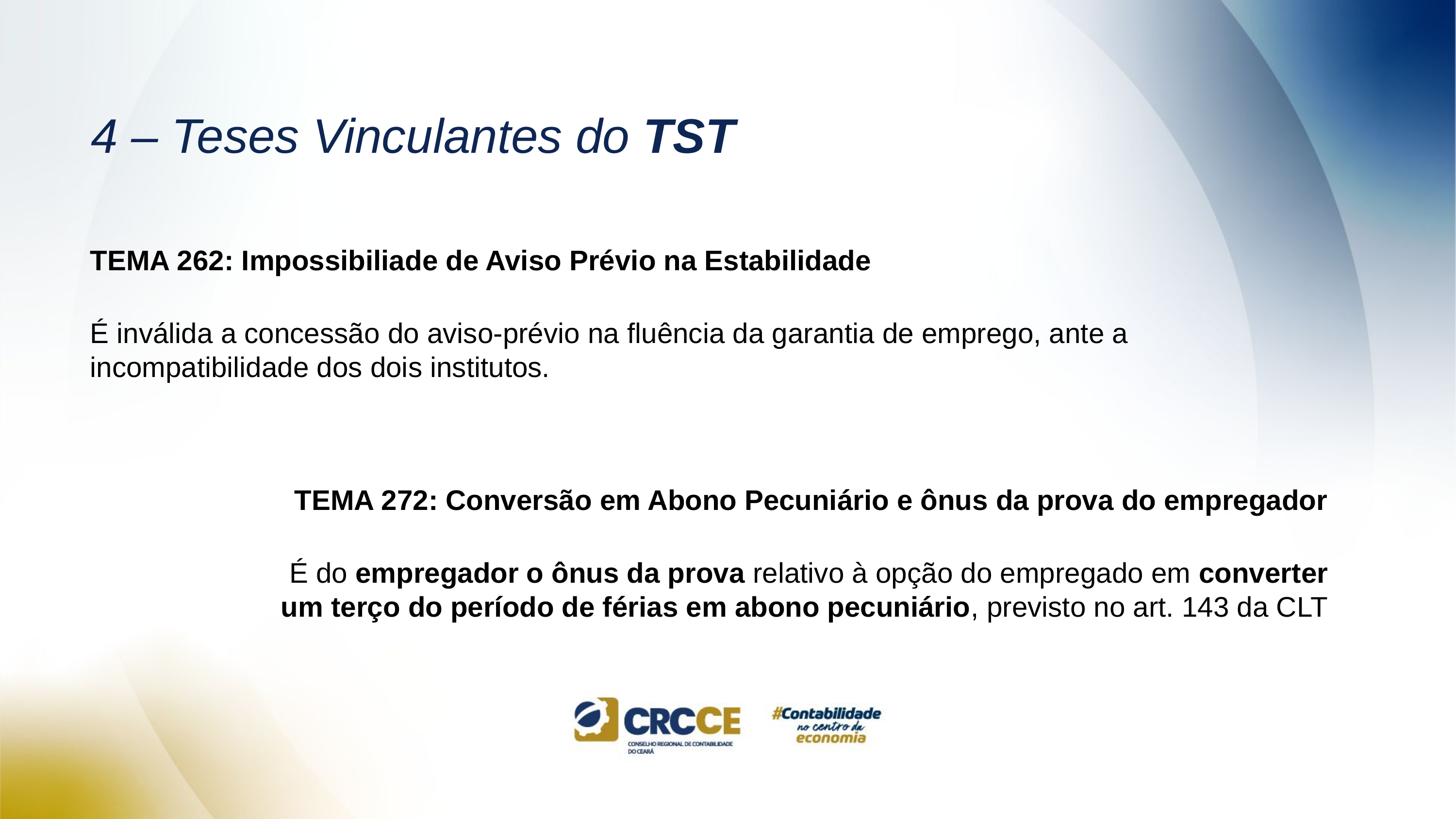

# 4 – Teses Vinculantes do TST
TEMA 262: Impossibiliade de Aviso Prévio na Estabilidade

É inválida a concessão do aviso-prévio na fluência da garantia de emprego, ante a incompatibilidade dos dois institutos.
TEMA 272: Conversão em Abono Pecuniário e ônus da prova do empregador

É do empregador o ônus da prova relativo à opção do empregado em converter um terço do período de férias em abono pecuniário, previsto no art. 143 da CLT